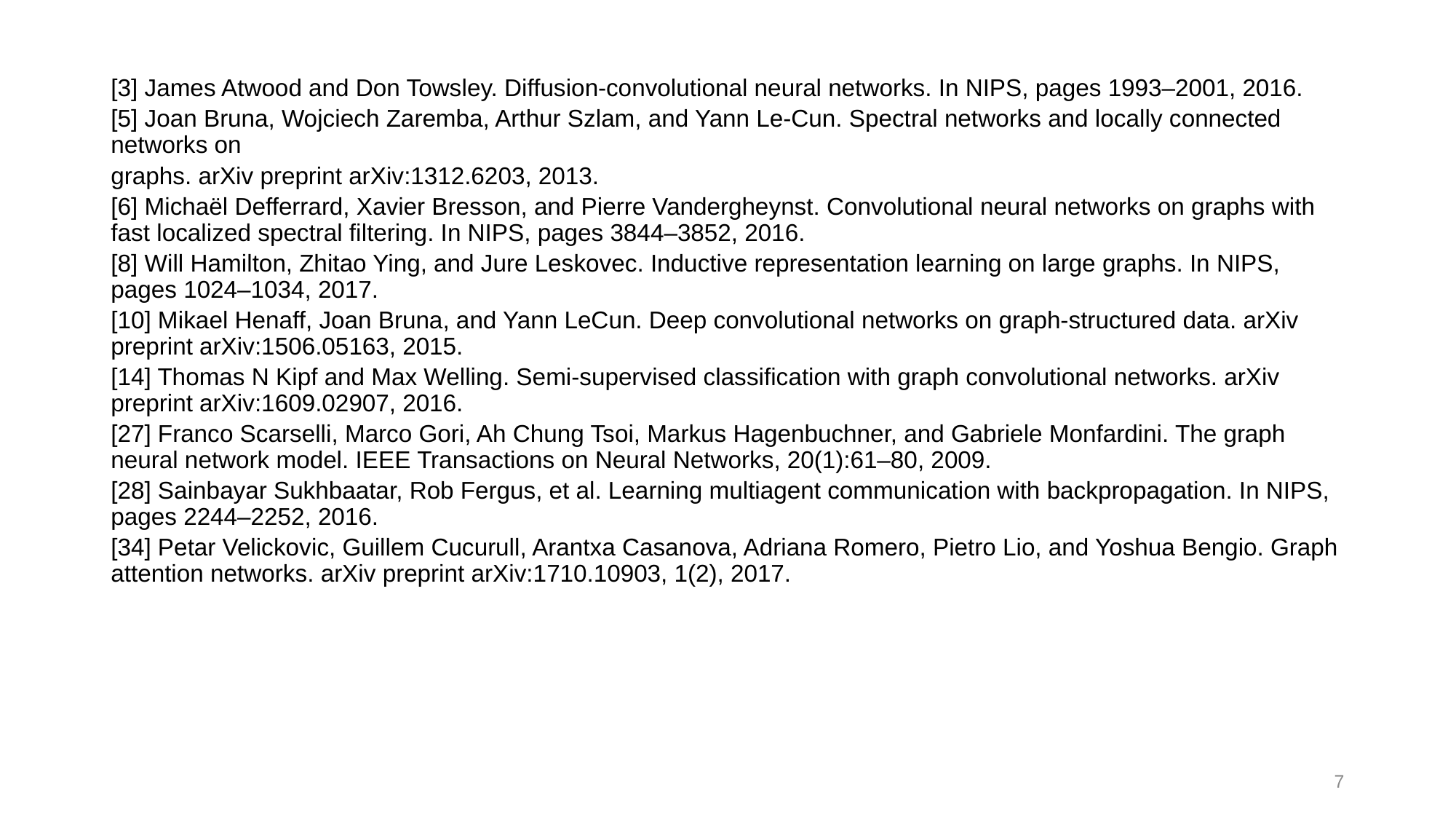

[3] James Atwood and Don Towsley. Diffusion-convolutional neural networks. In NIPS, pages 1993–2001, 2016.
[5] Joan Bruna, Wojciech Zaremba, Arthur Szlam, and Yann Le-Cun. Spectral networks and locally connected networks on
graphs. arXiv preprint arXiv:1312.6203, 2013.
[6] Michaël Defferrard, Xavier Bresson, and Pierre Vandergheynst. Convolutional neural networks on graphs with fast localized spectral ﬁltering. In NIPS, pages 3844–3852, 2016.
[8] Will Hamilton, Zhitao Ying, and Jure Leskovec. Inductive representation learning on large graphs. In NIPS, pages 1024–1034, 2017.
[10] Mikael Henaff, Joan Bruna, and Yann LeCun. Deep convolutional networks on graph-structured data. arXiv preprint arXiv:1506.05163, 2015.
[14] Thomas N Kipf and Max Welling. Semi-supervised classification with graph convolutional networks. arXiv preprint arXiv:1609.02907, 2016.
[27] Franco Scarselli, Marco Gori, Ah Chung Tsoi, Markus Hagenbuchner, and Gabriele Monfardini. The graph neural network model. IEEE Transactions on Neural Networks, 20(1):61–80, 2009.
[28] Sainbayar Sukhbaatar, Rob Fergus, et al. Learning multiagent communication with backpropagation. In NIPS, pages 2244–2252, 2016.
[34] Petar Velickovic, Guillem Cucurull, Arantxa Casanova, Adriana Romero, Pietro Lio, and Yoshua Bengio. Graph attention networks. arXiv preprint arXiv:1710.10903, 1(2), 2017.
7